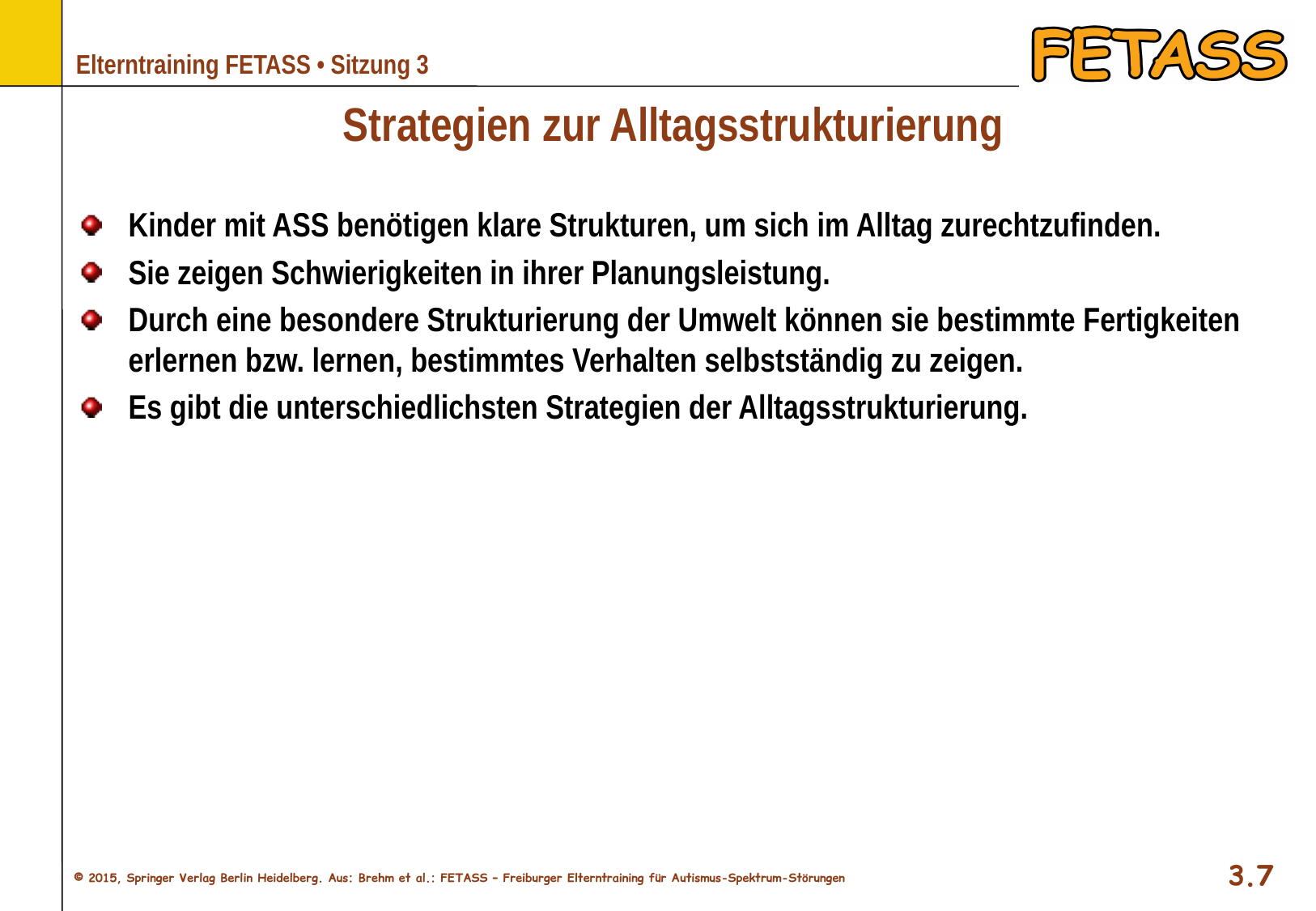

# Strategien zur Alltagsstrukturierung
Kinder mit ASS benötigen klare Strukturen, um sich im Alltag zurechtzufinden.
Sie zeigen Schwierigkeiten in ihrer Planungsleistung.
Durch eine besondere Strukturierung der Umwelt können sie bestimmte Fertigkeiten erlernen bzw. lernen, bestimmtes Verhalten selbstständig zu zeigen.
Es gibt die unterschiedlichsten Strategien der Alltagsstrukturierung.